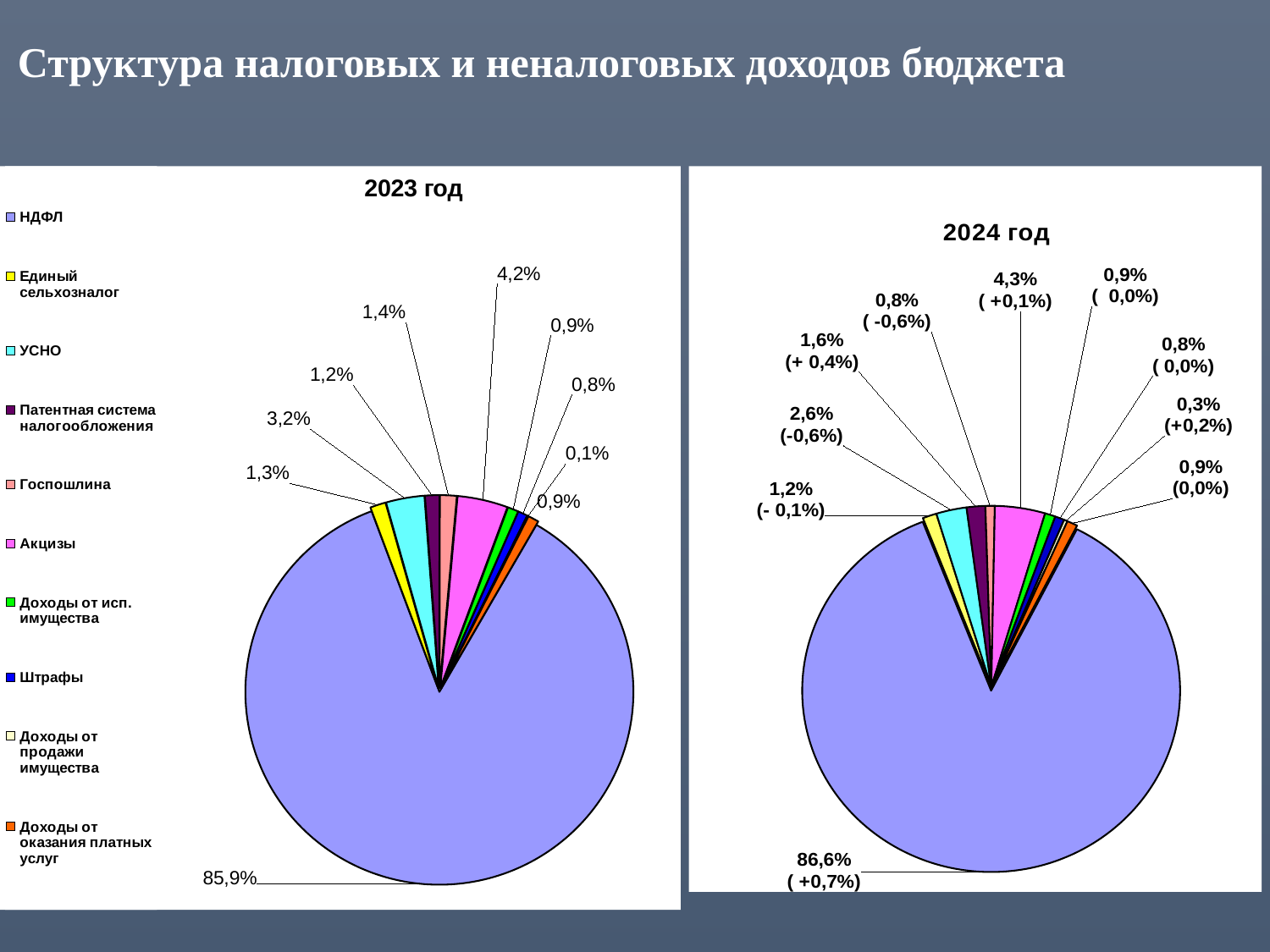

# Структура налоговых и неналоговых доходов бюджета

### Chart:  2023 год

| Category |  |
|---|---|
| НДФЛ | 0.8590000000000002 |
| ЕНВД | 0.0 |
| Единый сельхозналог | 0.012999999999999998 |
| УСНО | 0.032000000000000015 |
| Патентная система налогообложения | 0.012 |
| Госпошлина | 0.014 |
| Акцизы | 0.042000000000000016 |
| Доходы от исп. имущества  | 0.009000000000000003 |
| Штрафы | 0.008000000000000005 |
| Доходы от продажи имущества | 0.0010000000000000005 |
| Доходы от оказания платных услуг | 0.009000000000000003 |

### Chart:  2024 год

| Category |  |
|---|---|
| НДФЛ | 0.8660000000000002 |
| ЕНВД | 0.0 |
| Единый сельхозналог | 0.012 |
| УСНО | 0.026 |
| Патентная система налогообложения | 0.016000000000000007 |
| Госпошлина | 0.008000000000000005 |
| Акцизы | 0.043000000000000003 |
| Доход от исп. имущества  | 0.009000000000000003 |
| Штрафы | 0.008000000000000005 |
| Доходы от продажи имущества | 0.003000000000000001 |
| Доходы от оказания платных услуг | 0.009000000000000003 |

### Chart:  2024 год

| Category |
|---|